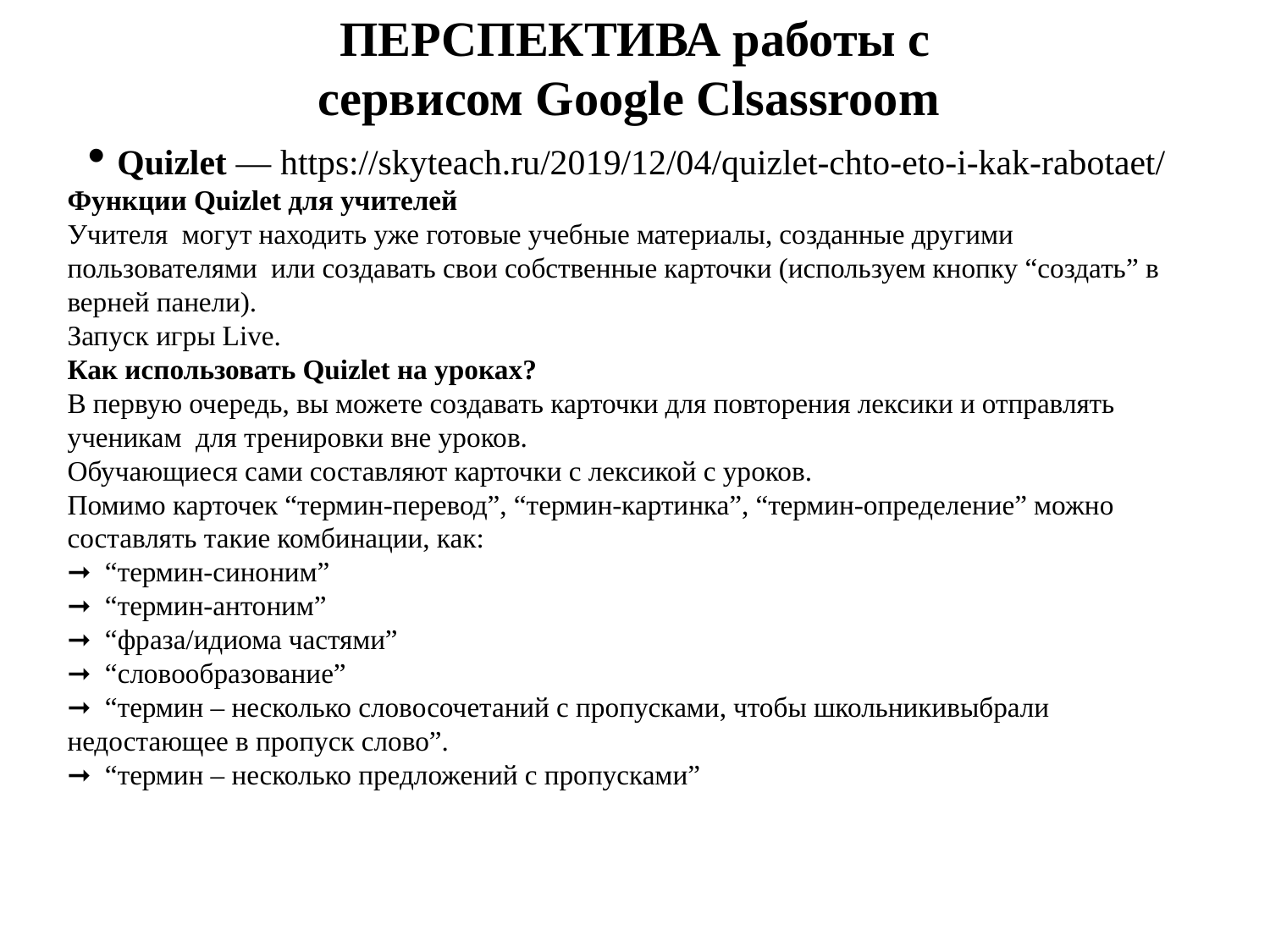

ПЕРСПЕКТИВА работы с сервисом Google Clsassroom
 Quizlet — https://skyteach.ru/2019/12/04/quizlet-chto-eto-i-kak-rabotaet/
Функции Quizlet для учителей
Учителя  могут находить уже готовые учебные материалы, созданные другими пользователями  или создавать свои собственные карточки (используем кнопку “создать” в верней панели).
Запуск игры Live.
Как использовать Quizlet на уроках?
В первую очередь, вы можете создавать карточки для повторения лексики и отправлять ученикам  для тренировки вне уроков.
Обучающиеся сами составляют карточки с лексикой с уроков.
Помимо карточек “термин-перевод”, “термин-картинка”, “термин-определение” можно составлять такие комбинации, как:
➞  “термин-синоним”
➞  “термин-антоним”
➞  “фраза/идиома частями”
➞  “словообразование”
➞  “термин – несколько словосочетаний с пропусками, чтобы школьникивыбрали недостающее в пропуск слово”.
➞  “термин – несколько предложений с пропусками”